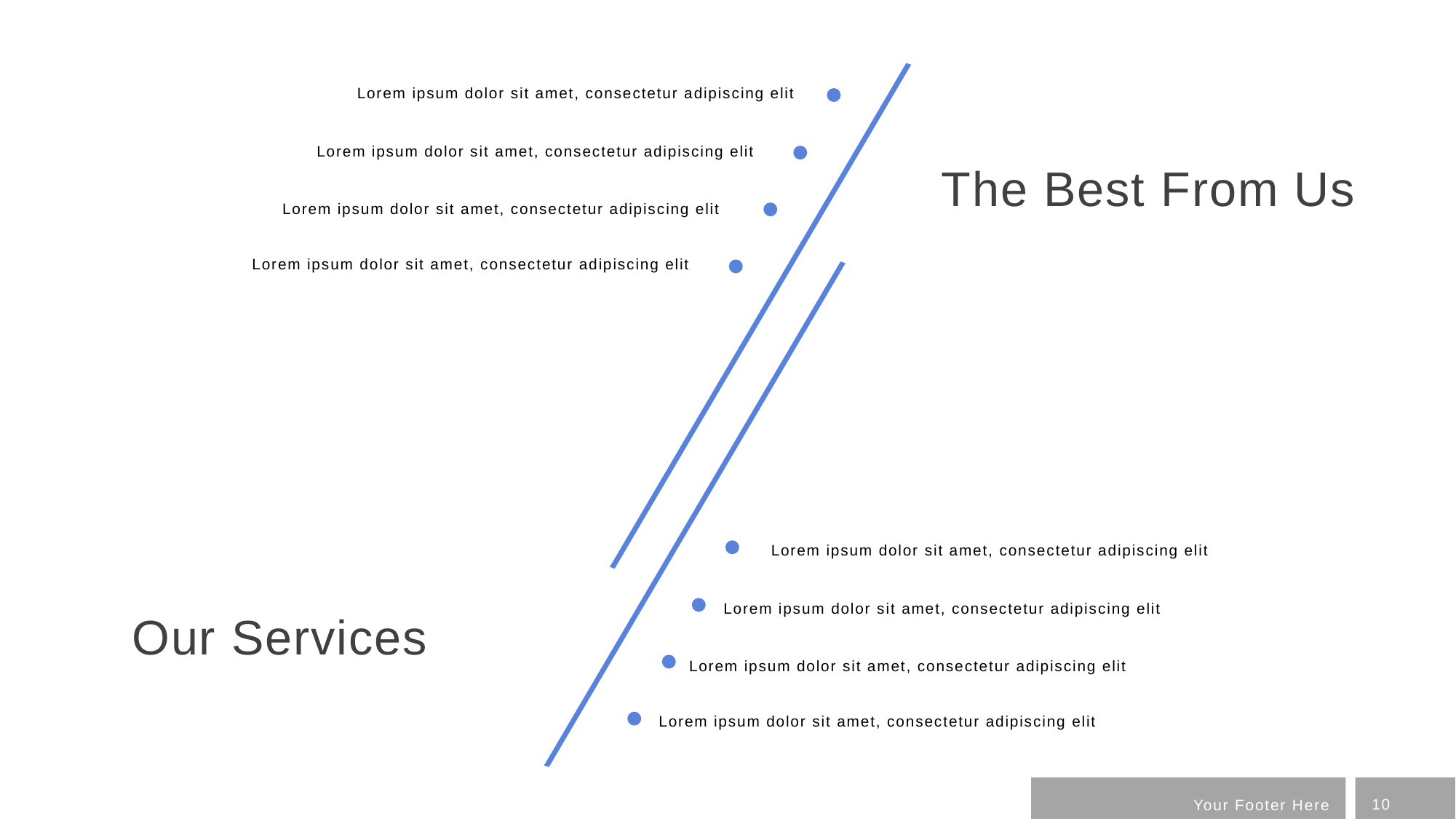

Lorem ipsum dolor sit amet, consectetur adipiscing elit

Lorem ipsum dolor sit amet, consectetur adipiscing elit

The Best From Us
Lorem ipsum dolor sit amet, consectetur adipiscing elit

Lorem ipsum dolor sit amet, consectetur adipiscing elit

Lorem ipsum dolor sit amet, consectetur adipiscing elit

Lorem ipsum dolor sit amet, consectetur adipiscing elit

Our Services
Lorem ipsum dolor sit amet, consectetur adipiscing elit

Lorem ipsum dolor sit amet, consectetur adipiscing elit

10
Your Footer Here